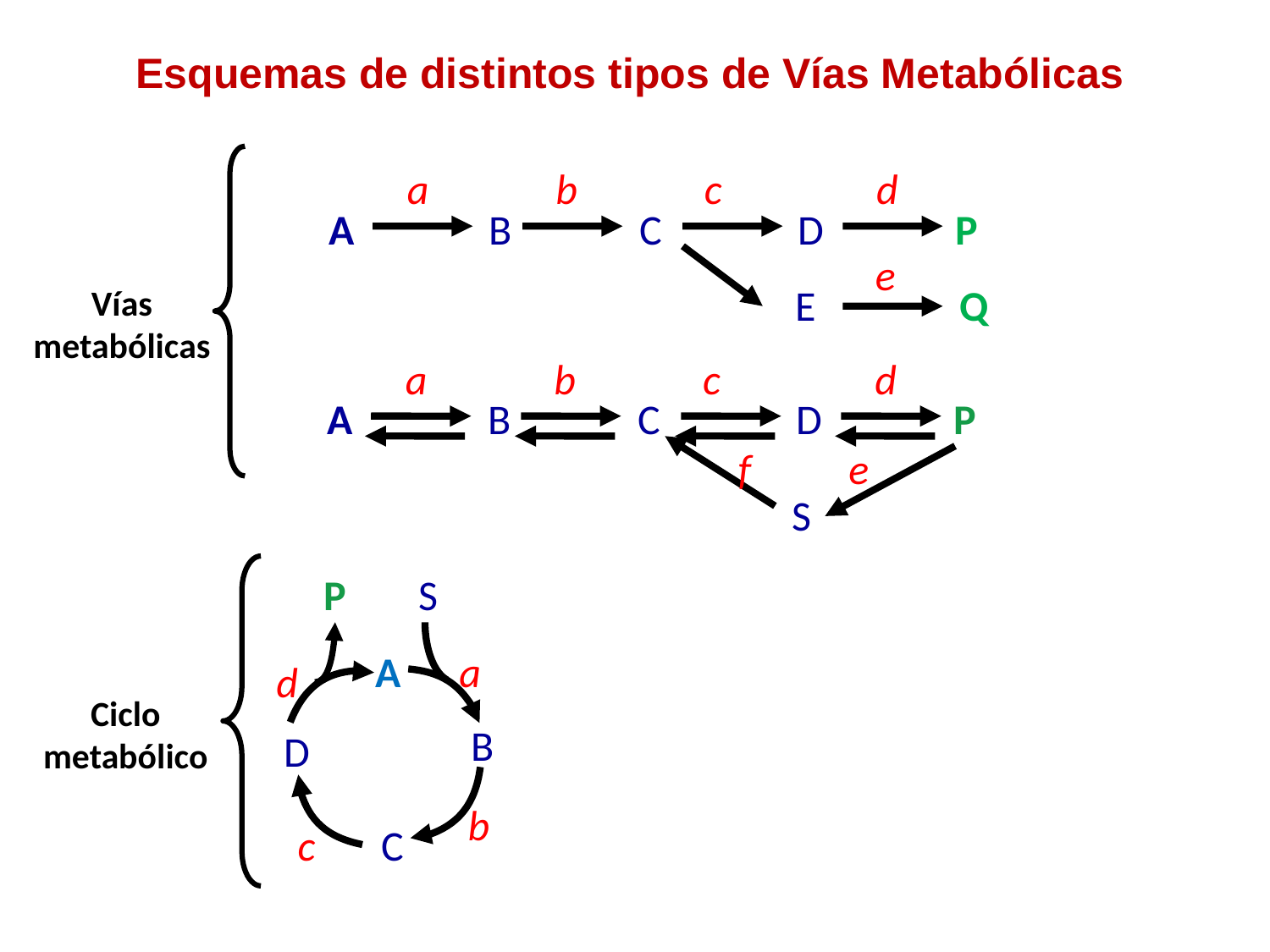

Esquemas de distintos tipos de Vías Metabólicas

Vías
metabólicas
a
B

b
C

c
d
D
P

A
e

E
Q

a
b
c
d
A
B
C
D
P

S
f
e

Ciclo
metabólico
P

d

D

c
S

a

A
B

b
C

A………….sustrato inicial
P, Q  ……..producto final
B, C, D ……..metabolitos
a, b, c, d, e…… ENZIMAS